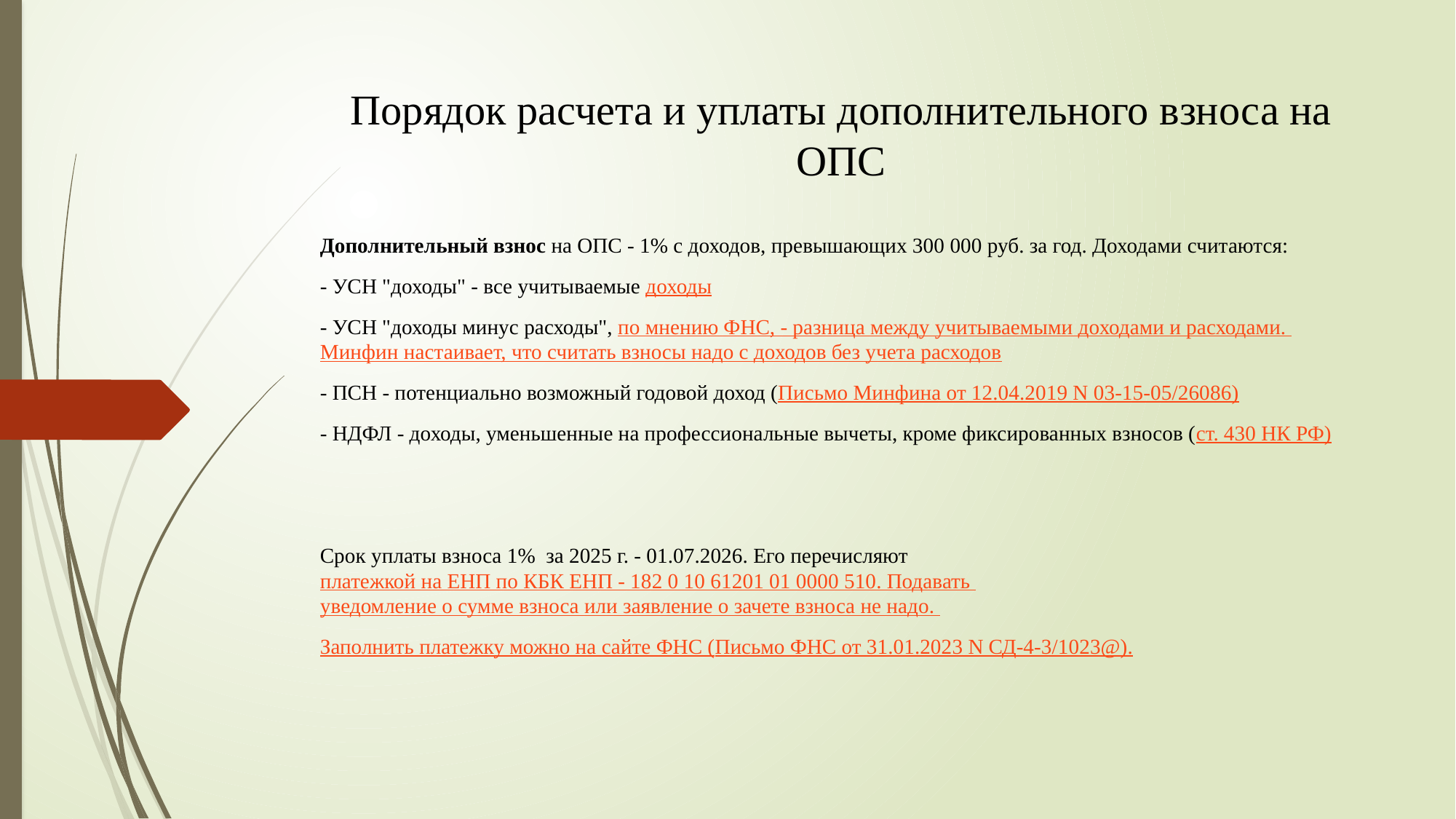

# Порядок расчета и уплаты дополнительного взноса на ОПС
Дополнительный взнос на ОПС - 1% с доходов, превышающих 300 000 руб. за год. Доходами считаются:
- УСН "доходы" - все учитываемые доходы
- УСН "доходы минус расходы", по мнению ФНС, - разница между учитываемыми доходами и расходами. Минфин настаивает, что считать взносы надо с доходов без учета расходов
- ПСН - потенциально возможный годовой доход (Письмо Минфина от 12.04.2019 N 03-15-05/26086)
- НДФЛ - доходы, уменьшенные на профессиональные вычеты, кроме фиксированных взносов (ст. 430 НК РФ)

Срок уплаты взноса 1%  за 2025 г. - 01.07.2026. Его перечисляют платежкой на ЕНП по КБК ЕНП - 182 0 10 61201 01 0000 510. Подавать уведомление о сумме взноса или заявление о зачете взноса не надо.
Заполнить платежку можно на сайте ФНС (Письмо ФНС от 31.01.2023 N СД-4-3/1023@).